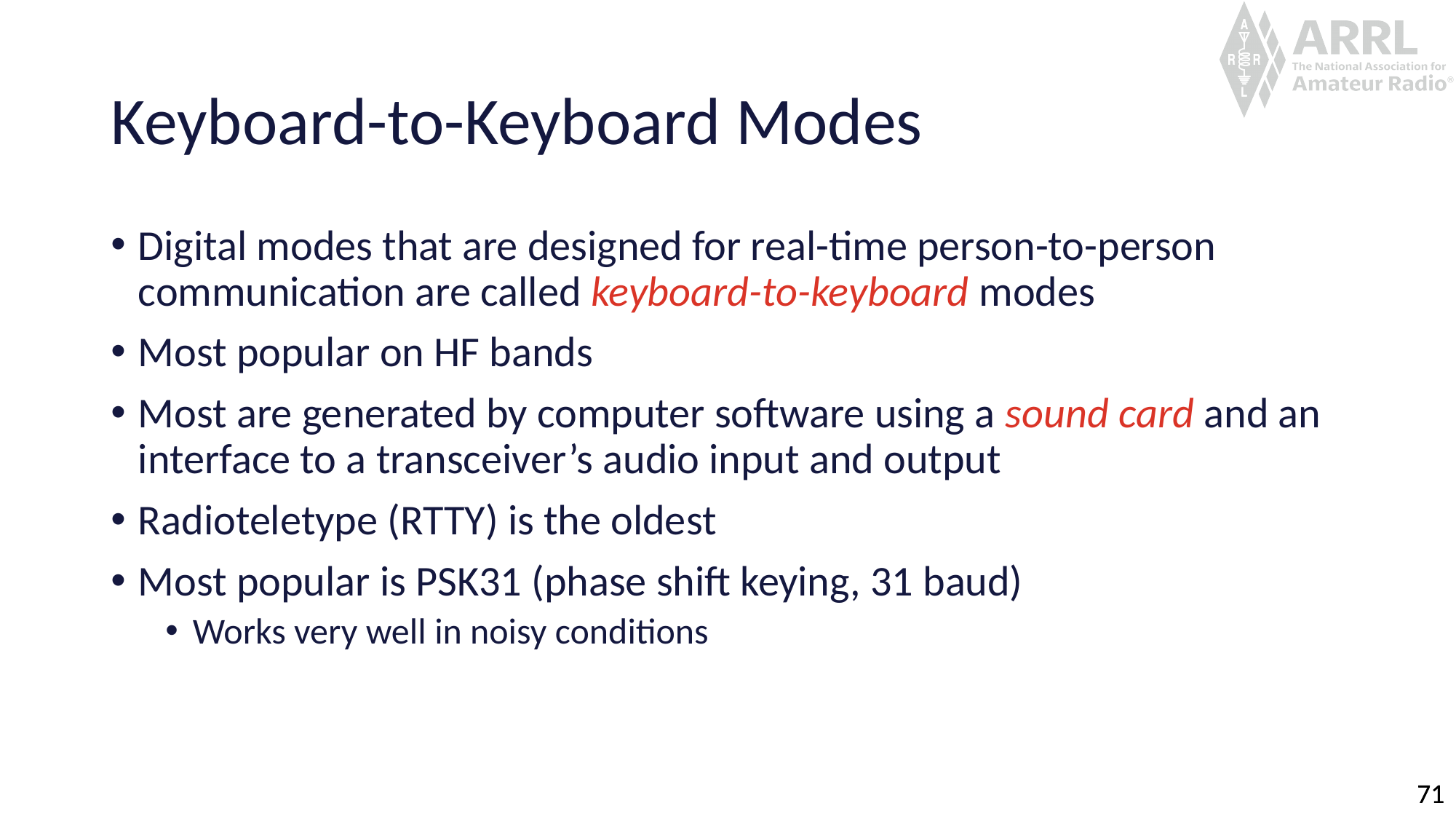

# Keyboard-to-Keyboard Modes
Digital modes that are designed for real-time person-to-person communication are called keyboard-to-keyboard modes
Most popular on HF bands
Most are generated by computer software using a sound card and an interface to a transceiver’s audio input and output
Radioteletype (RTTY) is the oldest
Most popular is PSK31 (phase shift keying, 31 baud)
Works very well in noisy conditions